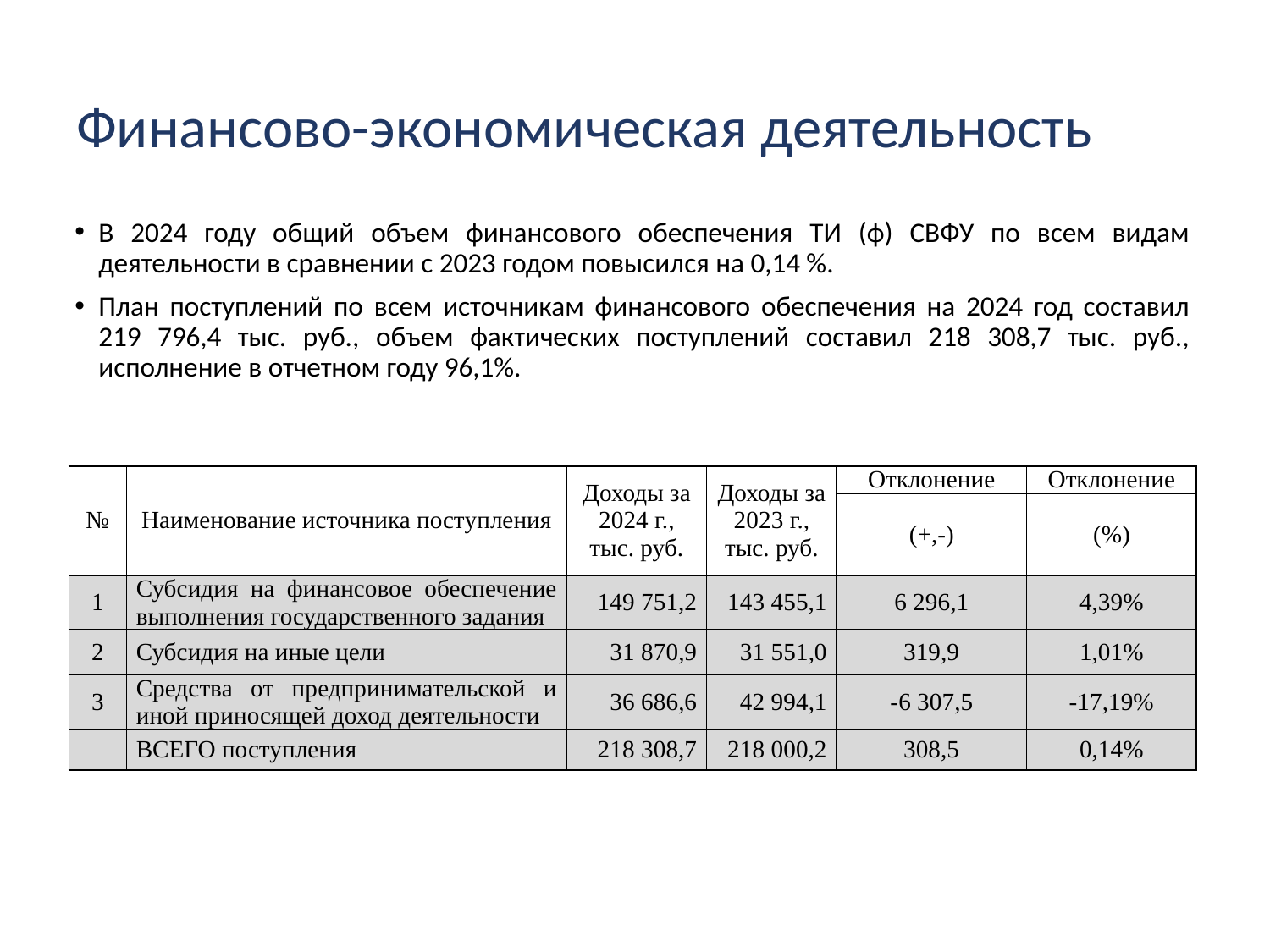

# Финансово-экономическая деятельность
В 2024 году общий объем финансового обеспечения ТИ (ф) СВФУ по всем видам деятельности в сравнении с 2023 годом повысился на 0,14 %.
План поступлений по всем источникам финансового обеспечения на 2024 год составил 219 796,4 тыс. руб., объем фактических поступлений составил 218 308,7 тыс. руб., исполнение в отчетном году 96,1%.
| № | Наименование источника поступления | Доходы за 2024 г., тыс. руб. | Доходы за 2023 г., тыс. руб. | Отклонение | Отклонение |
| --- | --- | --- | --- | --- | --- |
|  |  |  |  | (+,-) | (%) |
| 1 | Субсидия на финансовое обеспечение выполнения государственного задания | 149 751,2 | 143 455,1 | 6 296,1 | 4,39% |
| 2 | Субсидия на иные цели | 31 870,9 | 31 551,0 | 319,9 | 1,01% |
| 3 | Средства от предпринимательской и иной приносящей доход деятельности | 36 686,6 | 42 994,1 | -6 307,5 | -17,19% |
|  | ВСЕГО поступления | 218 308,7 | 218 000,2 | 308,5 | 0,14% |